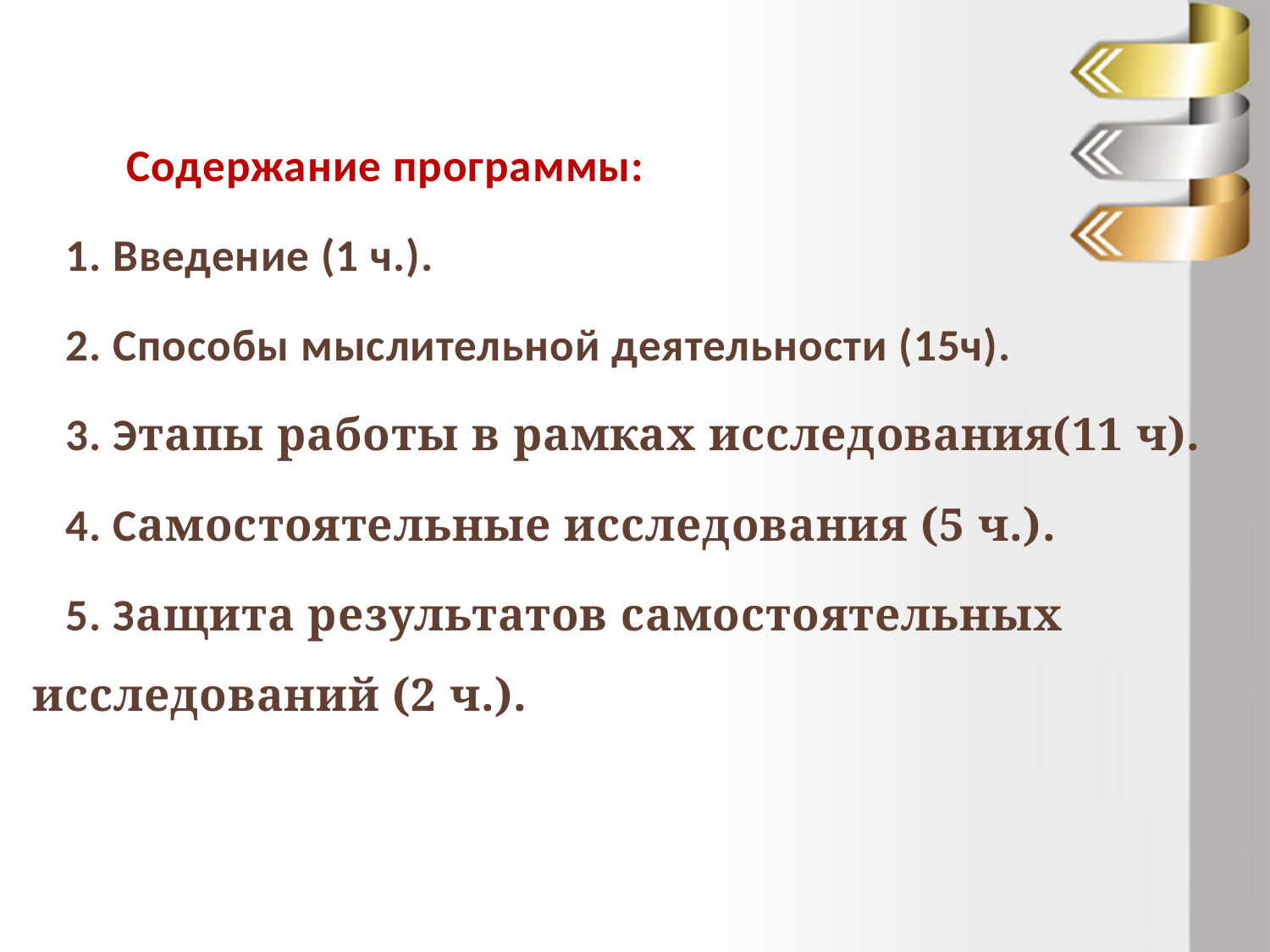

Содержание программы:
   1. Введение (1 ч.).
   2. Способы мыслительной деятельности (15ч).
   3. Этапы работы в рамках исследования(11 ч).
   4. Самостоятельные исследования (5 ч.).
   5. Защита результатов самостоятельных исследований (2 ч.).